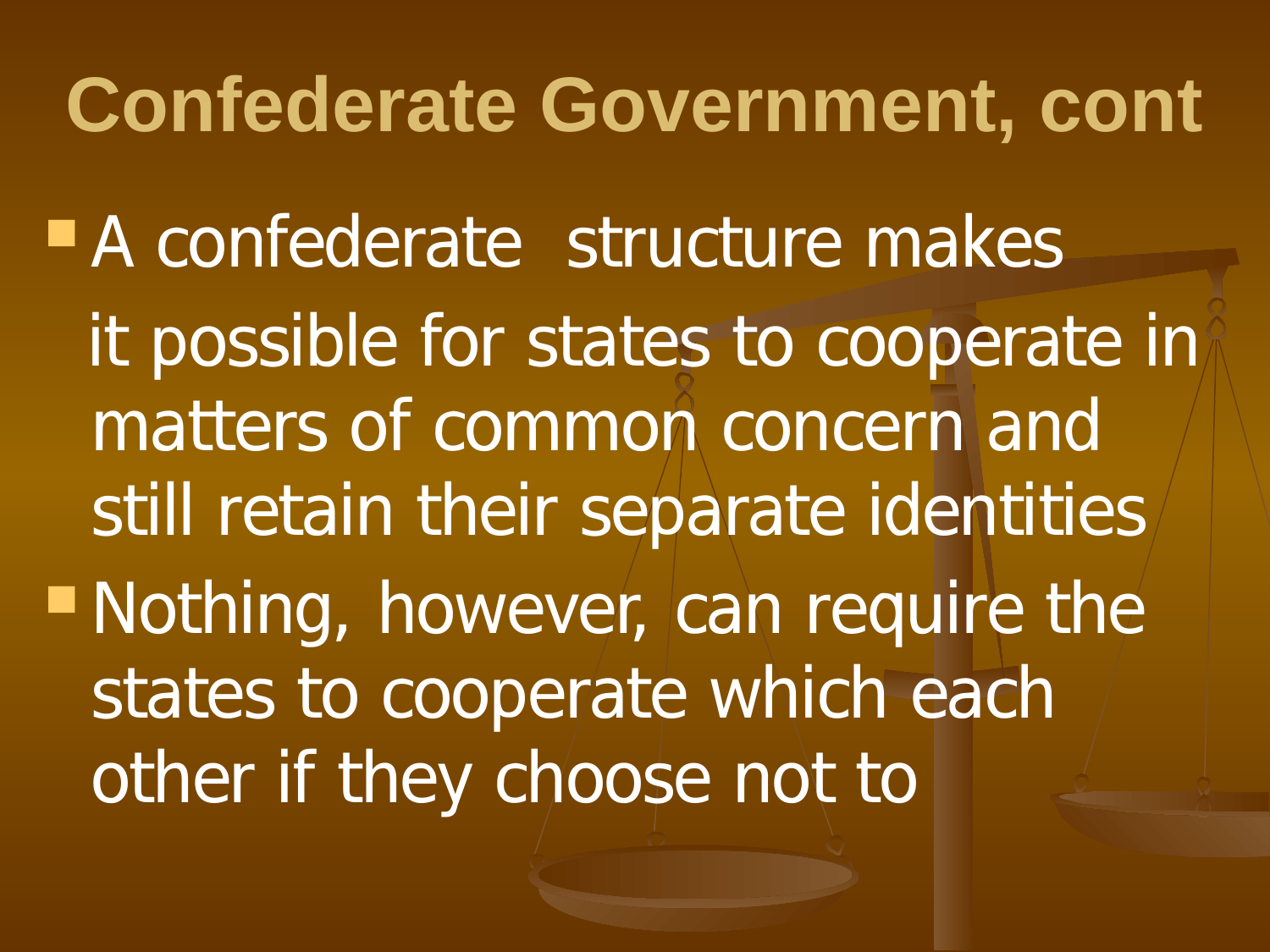

# Confederate Government, cont
A confederate  structure makes
  it possible for states to cooperate in matters of common concern and still retain their separate identities
Nothing, however, can require the states to cooperate which each other if they choose not to